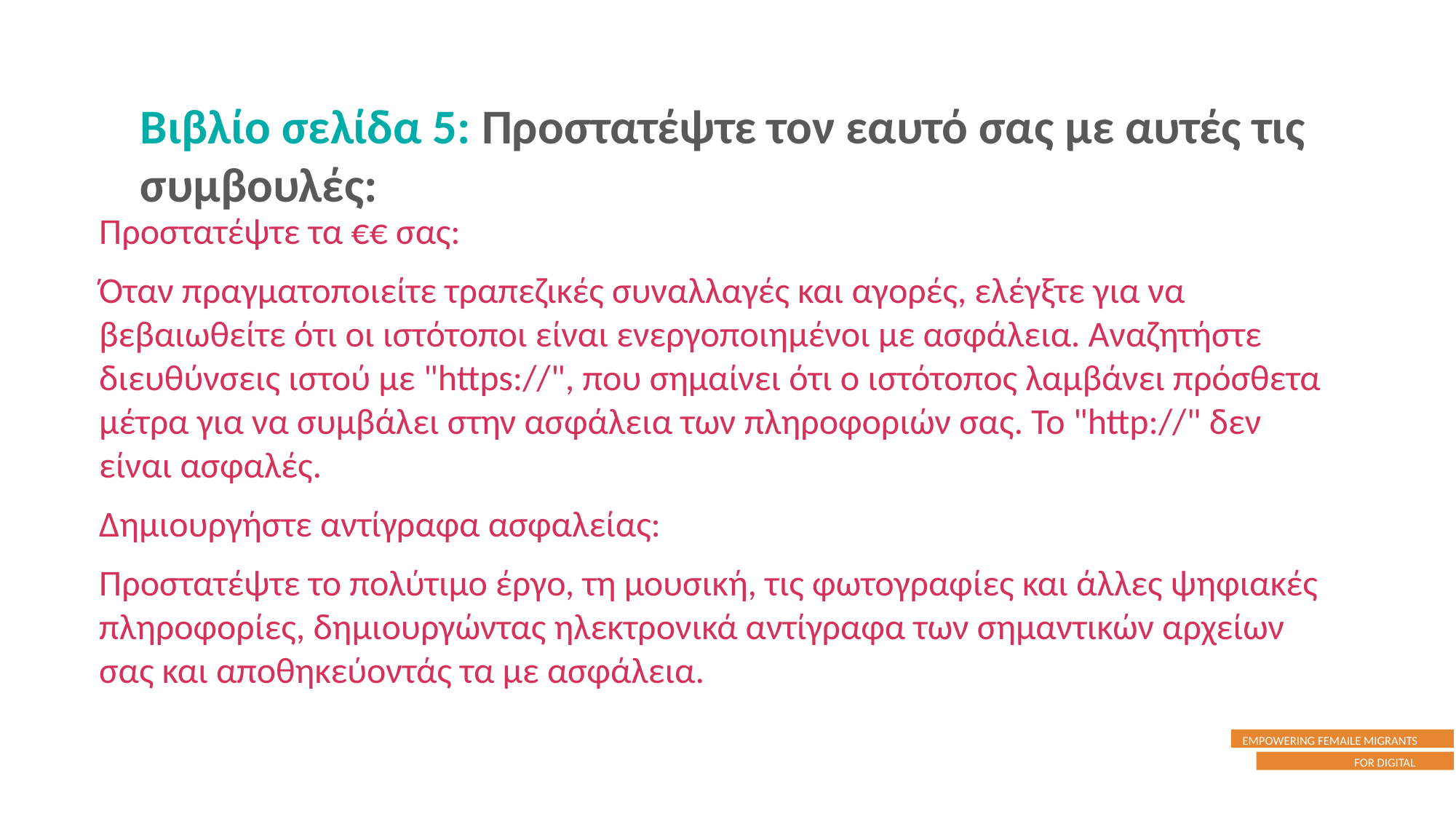

Βιβλίο σελίδα 5: Προστατέψτε τον εαυτό σας με αυτές τις συμβουλές:
Προστατέψτε τα €€ σας:
Όταν πραγματοποιείτε τραπεζικές συναλλαγές και αγορές, ελέγξτε για να βεβαιωθείτε ότι οι ιστότοποι είναι ενεργοποιημένοι με ασφάλεια. Αναζητήστε διευθύνσεις ιστού με "https://", που σημαίνει ότι ο ιστότοπος λαμβάνει πρόσθετα μέτρα για να συμβάλει στην ασφάλεια των πληροφοριών σας. Το "http://" δεν είναι ασφαλές.
Δημιουργήστε αντίγραφα ασφαλείας:
Προστατέψτε το πολύτιμο έργο, τη μουσική, τις φωτογραφίες και άλλες ψηφιακές πληροφορίες, δημιουργώντας ηλεκτρονικά αντίγραφα των σημαντικών αρχείων σας και αποθηκεύοντάς τα με ασφάλεια.